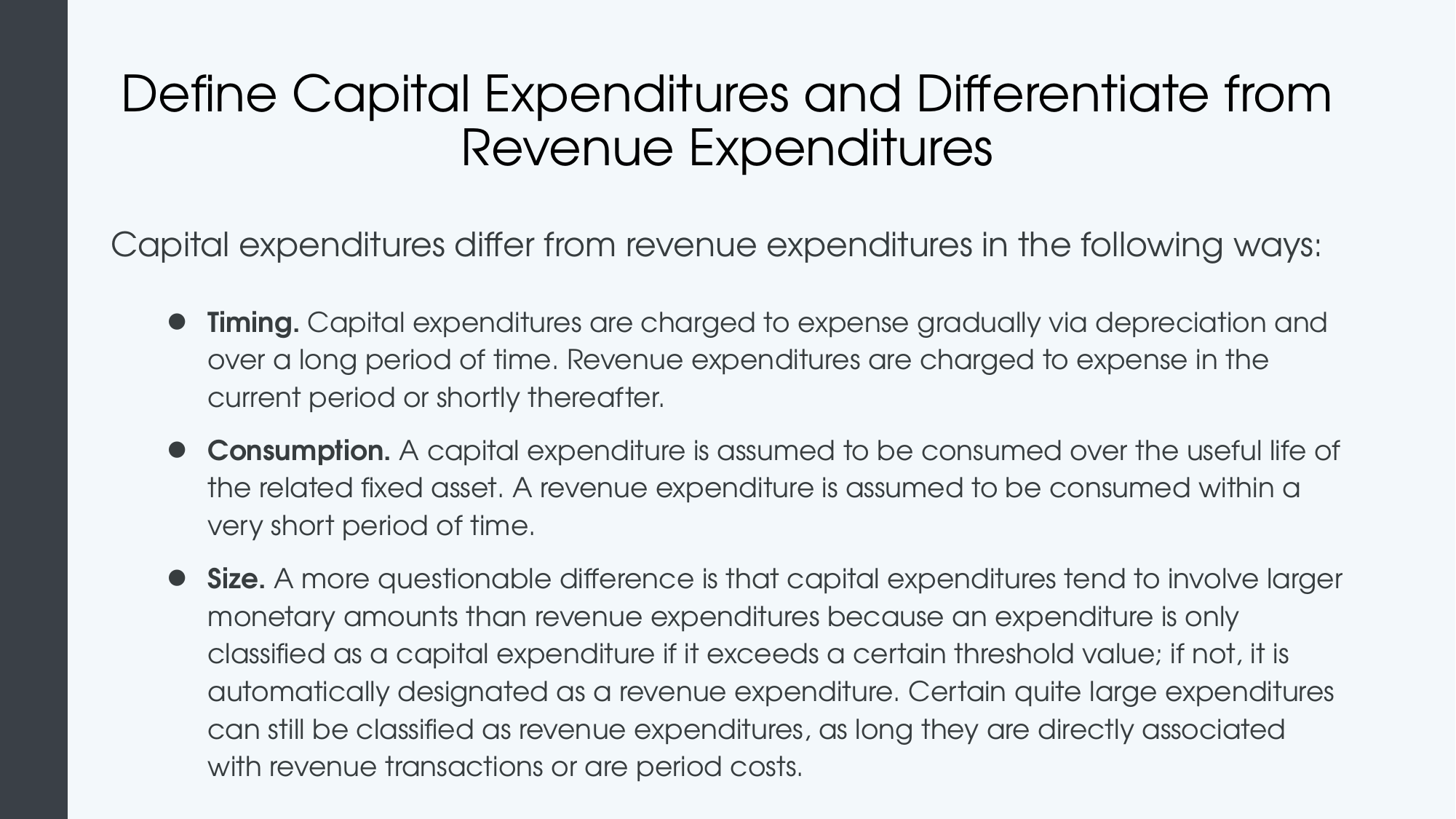

# Define Capital Expenditures and Differentiate from Revenue Expenditures
Capital expenditures differ from revenue expenditures in the following ways:
Timing. Capital expenditures are charged to expense gradually via depreciation and over a long period of time. Revenue expenditures are charged to expense in the current period or shortly thereafter.
Consumption. A capital expenditure is assumed to be consumed over the useful life of the related fixed asset. A revenue expenditure is assumed to be consumed within a very short period of time.
Size. A more questionable difference is that capital expenditures tend to involve larger monetary amounts than revenue expenditures because an expenditure is only classified as a capital expenditure if it exceeds a certain threshold value; if not, it is automatically designated as a revenue expenditure. Certain quite large expenditures can still be classified as revenue expenditures, as long they are directly associated with revenue transactions or are period costs.